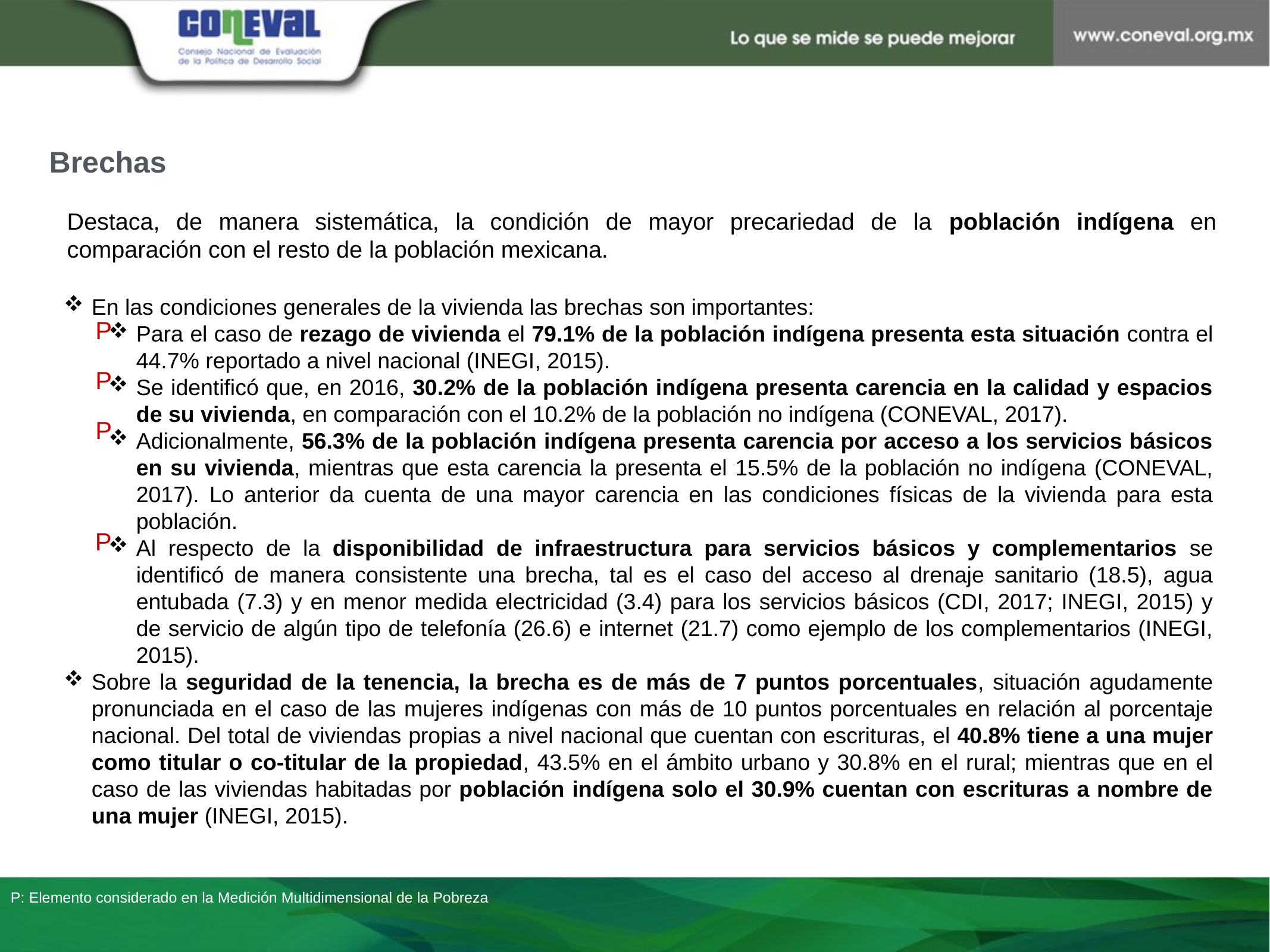

Brechas

Destaca, de manera sistemática, la condición de mayor precariedad de la población indígena en comparación con el resto de la población mexicana.
En las condiciones generales de la vivienda las brechas son importantes:
Para el caso de rezago de vivienda el 79.1% de la población indígena presenta esta situación contra el 44.7% reportado a nivel nacional (INEGI, 2015).
Se identificó que, en 2016, 30.2% de la población indígena presenta carencia en la calidad y espacios de su vivienda, en comparación con el 10.2% de la población no indígena (CONEVAL, 2017).
Adicionalmente, 56.3% de la población indígena presenta carencia por acceso a los servicios básicos en su vivienda, mientras que esta carencia la presenta el 15.5% de la población no indígena (CONEVAL, 2017). Lo anterior da cuenta de una mayor carencia en las condiciones físicas de la vivienda para esta población.
Al respecto de la disponibilidad de infraestructura para servicios básicos y complementarios se identificó de manera consistente una brecha, tal es el caso del acceso al drenaje sanitario (18.5), agua entubada (7.3) y en menor medida electricidad (3.4) para los servicios básicos (CDI, 2017; INEGI, 2015) y de servicio de algún tipo de telefonía (26.6) e internet (21.7) como ejemplo de los complementarios (INEGI, 2015).
Sobre la seguridad de la tenencia, la brecha es de más de 7 puntos porcentuales, situación agudamente pronunciada en el caso de las mujeres indígenas con más de 10 puntos porcentuales en relación al porcentaje nacional. Del total de viviendas propias a nivel nacional que cuentan con escrituras, el 40.8% tiene a una mujer como titular o co-titular de la propiedad, 43.5% en el ámbito urbano y 30.8% en el rural; mientras que en el caso de las viviendas habitadas por población indígena solo el 30.9% cuentan con escrituras a nombre de una mujer (INEGI, 2015).
P
P
P
P
P: Elemento considerado en la Medición Multidimensional de la Pobreza